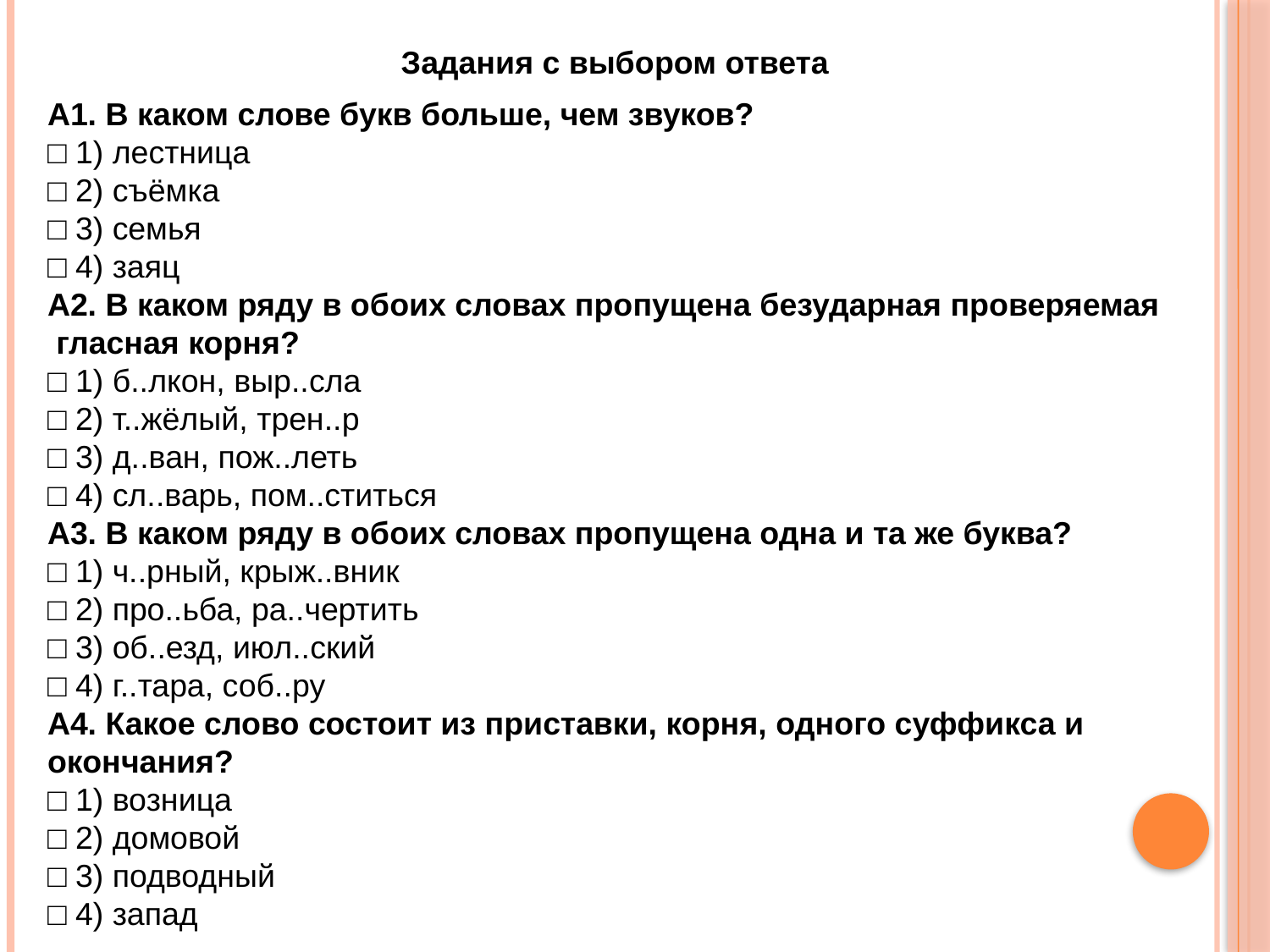

Задания с выбором ответа
А1. В каком слове букв больше, чем звуков?
□ 1) лестница
□ 2) съёмка
□ 3) семья
□ 4) заяц
А2. В каком ряду в обоих словах пропущена безударная проверяемая
 гласная корня?
□ 1) б..лкон, выр..сла
□ 2) т..жёлый, трен..р
□ 3) д..ван, пож..леть
□ 4) сл..варь, пом..ститься
А3. В каком ряду в обоих словах пропущена одна и та же буква?
□ 1) ч..рный, крыж..вник
□ 2) про..ьба, ра..чертить
□ 3) об..езд, июл..ский
□ 4) г..тара, соб..ру
А4. Какое слово состоит из приставки, корня, одного суффикса и окончания?
□ 1) возница
□ 2) домовой
□ 3) подводный
□ 4) запад